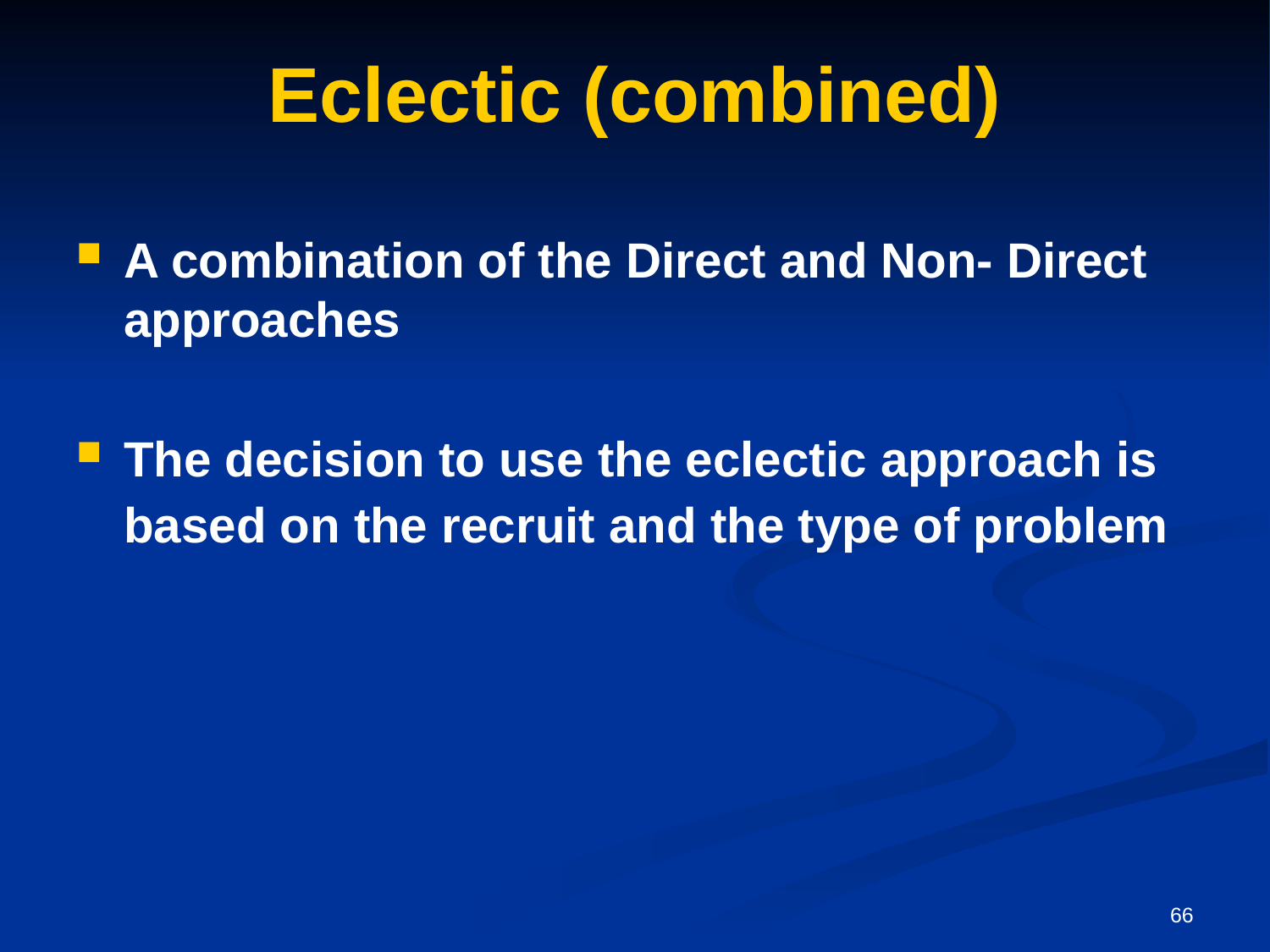

# Eclectic (combined)
A combination of the Direct and Non- Direct approaches

The decision to use the eclectic approach is based on the recruit and the type of problem
66